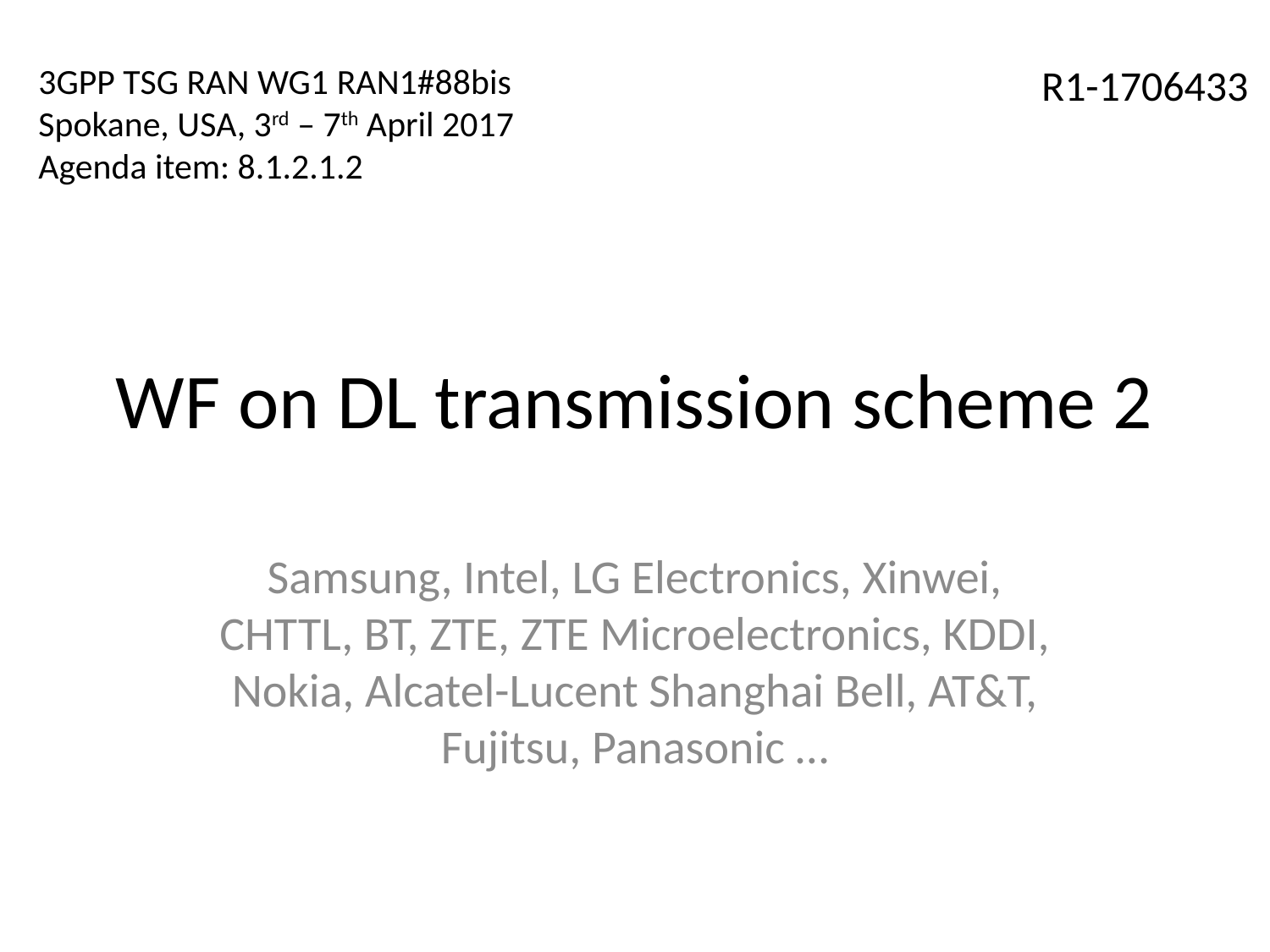

3GPP TSG RAN WG1 RAN1#88bis
Spokane, USA, 3rd – 7th April 2017
Agenda item: 8.1.2.1.2
R1-1706433
# WF on DL transmission scheme 2
Samsung, Intel, LG Electronics, Xinwei, CHTTL, BT, ZTE, ZTE Microelectronics, KDDI, Nokia, Alcatel-Lucent Shanghai Bell, AT&T, Fujitsu, Panasonic …